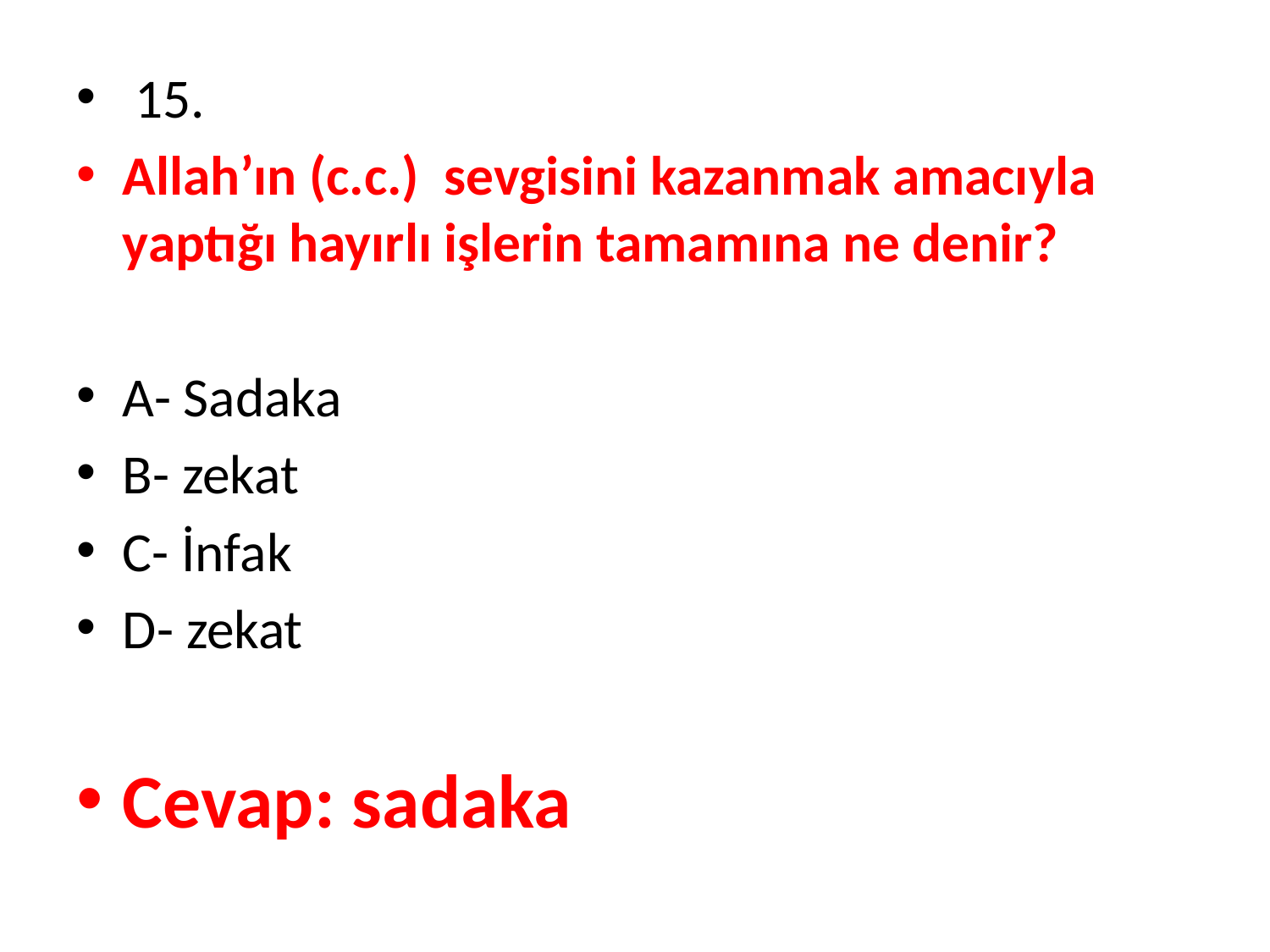

15.
Allah’ın (c.c.)  sevgisini kazanmak amacıyla yaptığı hayırlı işlerin tamamına ne denir?

A- Sadaka
B- zekat
C- İnfak
D- zekat

Cevap: sadaka